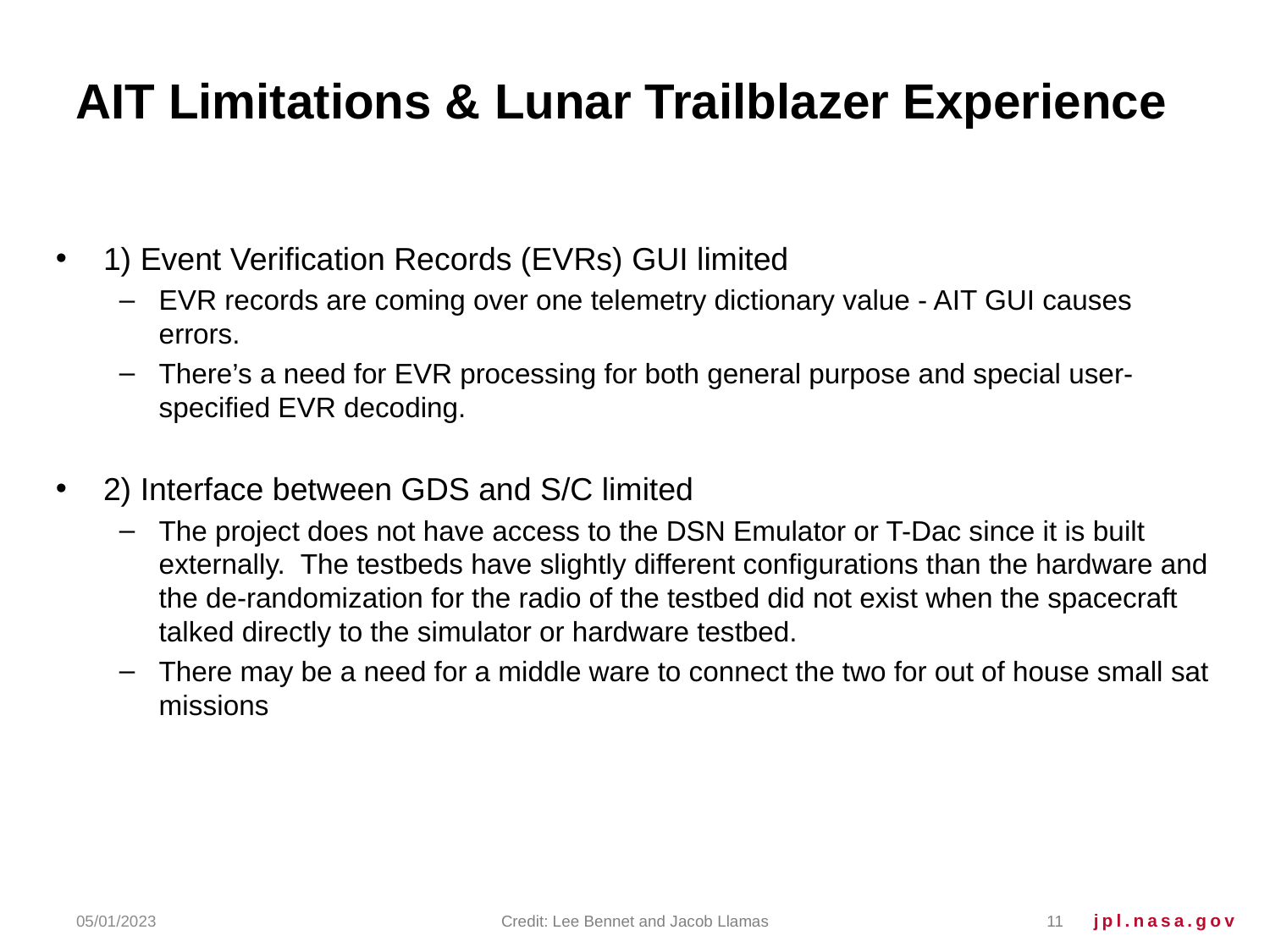

# AIT Limitations & Lunar Trailblazer Experience

1) Event Verification Records (EVRs) GUI limited
EVR records are coming over one telemetry dictionary value - AIT GUI causes errors.
There’s a need for EVR processing for both general purpose and special user-specified EVR decoding.

2) Interface between GDS and S/C limited
The project does not have access to the DSN Emulator or T-Dac since it is built externally.  The testbeds have slightly different configurations than the hardware and the de-randomization for the radio of the testbed did not exist when the spacecraft talked directly to the simulator or hardware testbed.
There may be a need for a middle ware to connect the two for out of house small sat missions

05/01/2023
Credit: Lee Bennet and Jacob Llamas
11